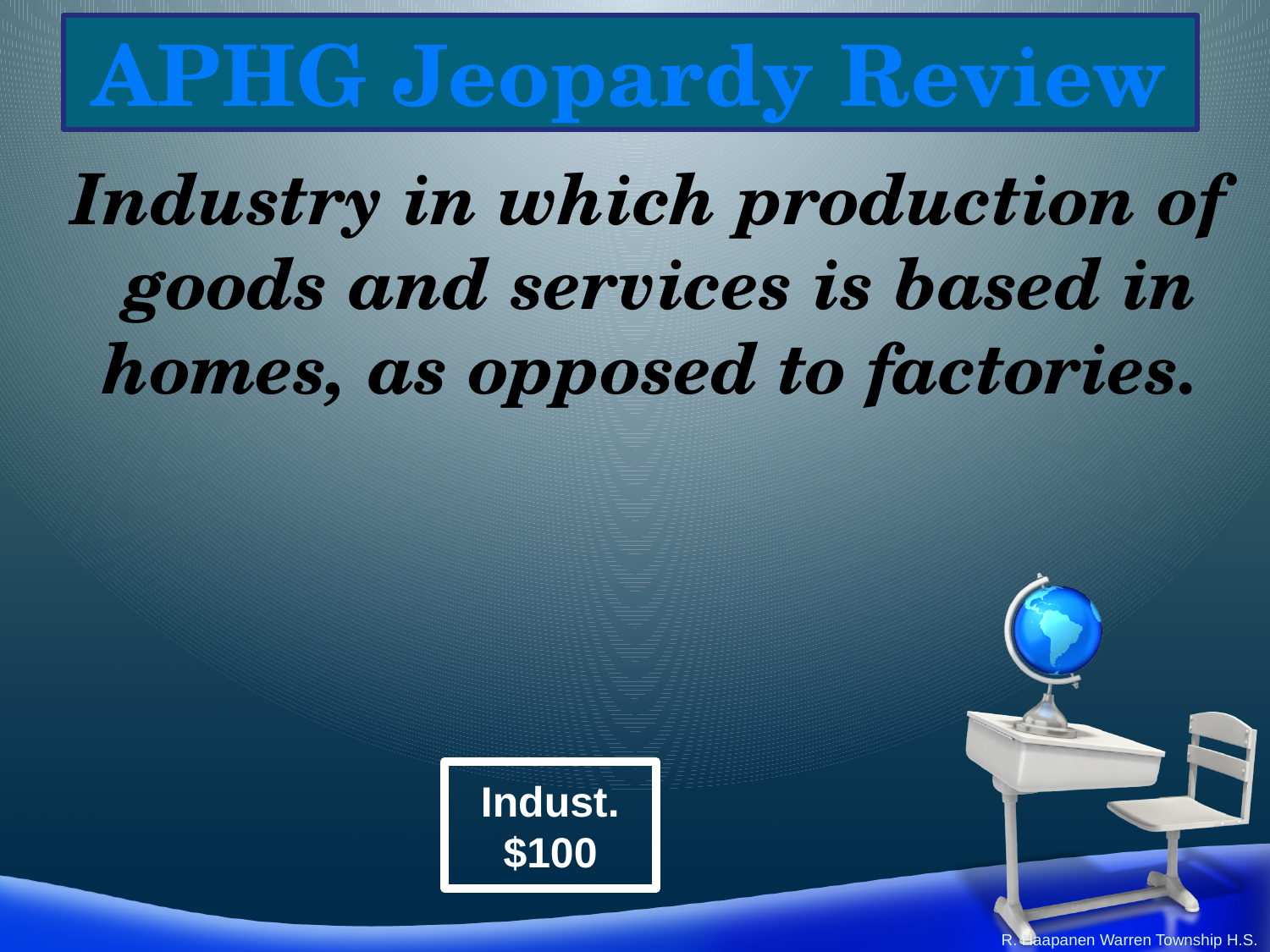

Industry in which production of goods and services is based in homes, as opposed to factories.
Indust.
$100
R. Haapanen Warren Township H.S.